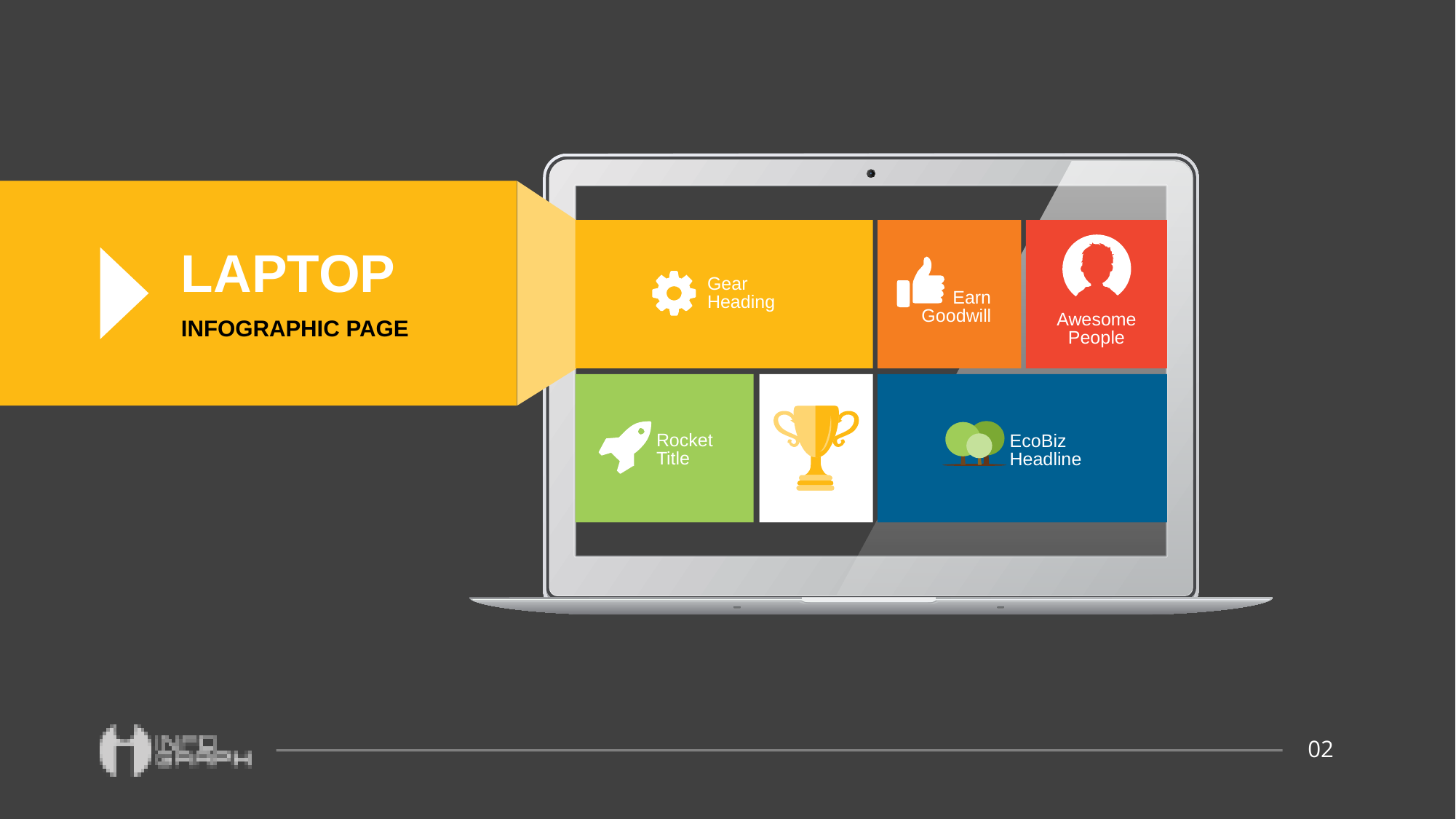

Awesome
People

Earn
Goodwill
LAPTOP
INFOGRAPHIC PAGE

Gear
Heading

EcoBiz
Headline

Rocket
Title
02